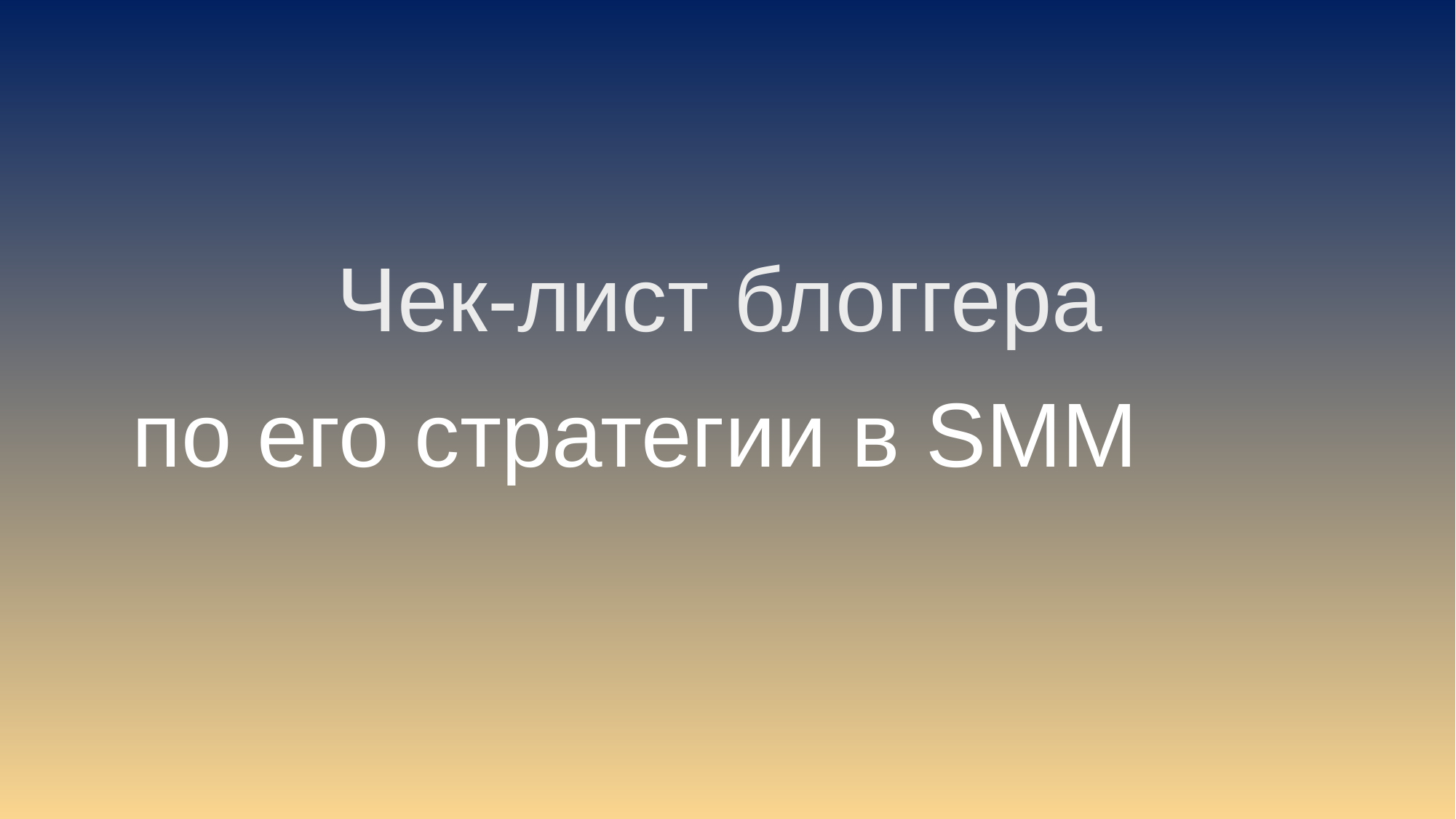

# Чек-лист блоггера
по его стратегии в SMM